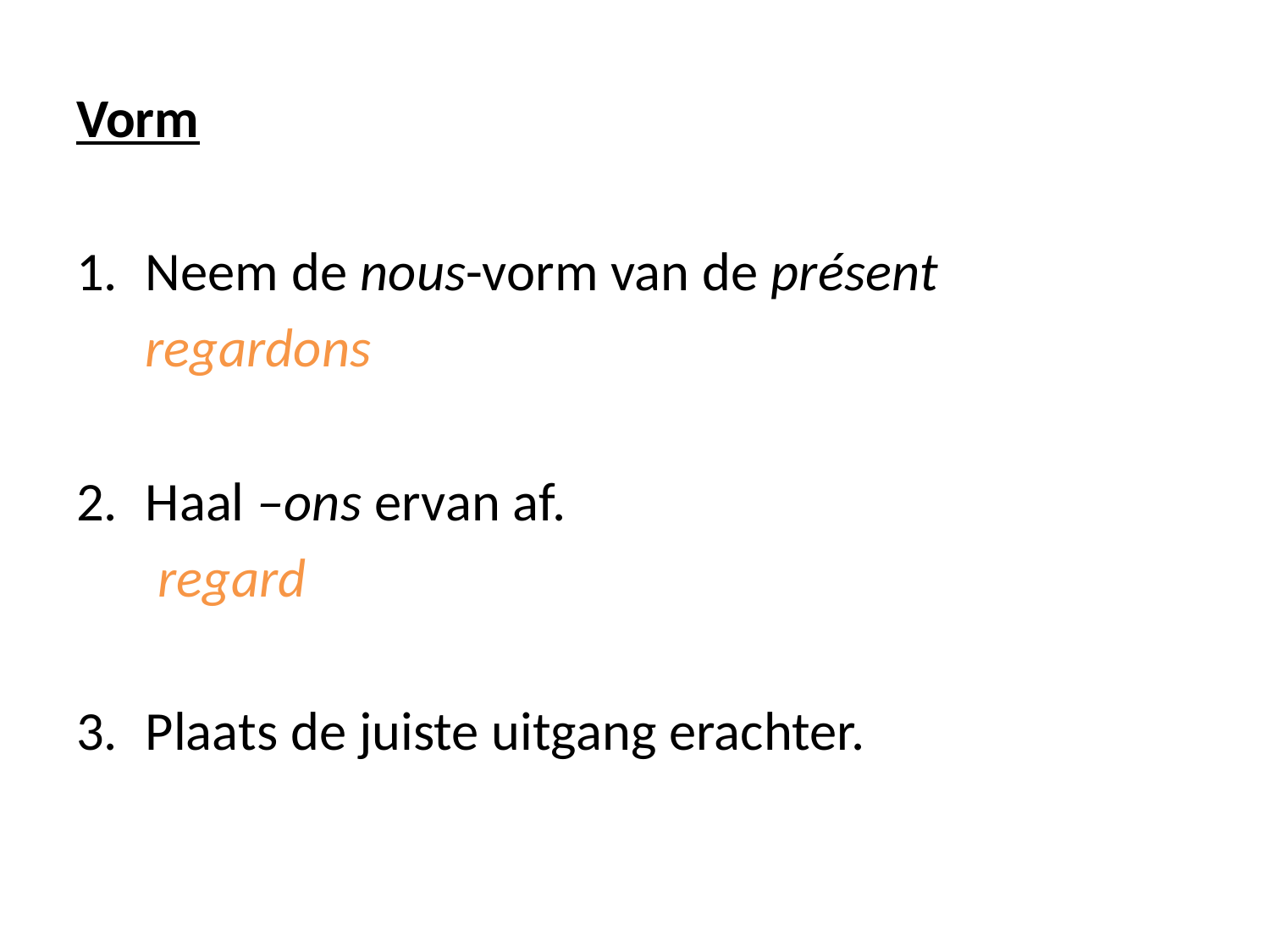

Vorm

Neem de nous-vorm van de présent
							regardons

Haal –ons ervan af.
							 regard

3. 	Plaats de juiste uitgang erachter.